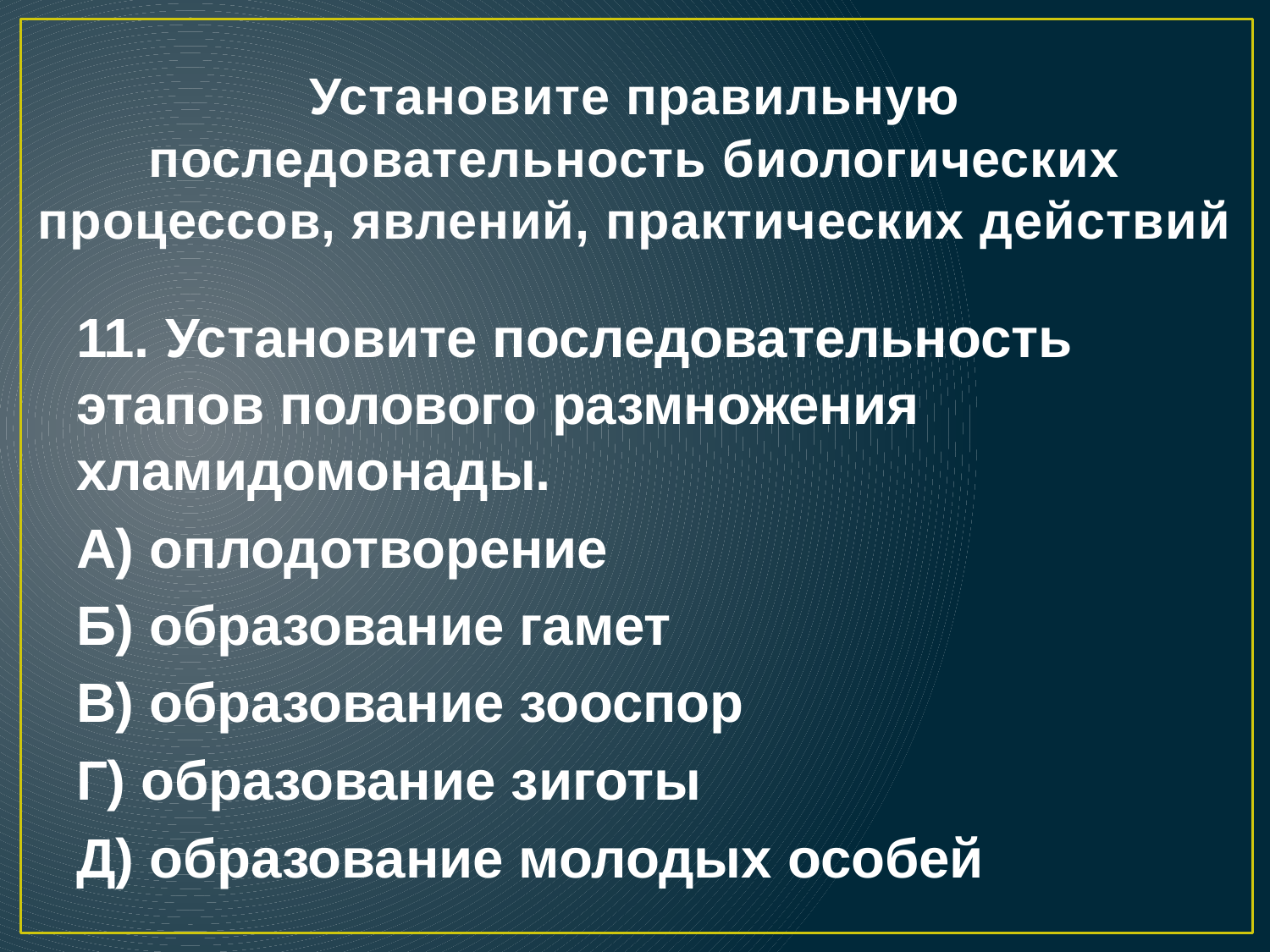

# Установите правильную последовательность биологических процессов, явлений, практических действий
11. Установите последовательность этапов полового размножения хламидомонады.
А) оплодотворение
Б) образование гамет
В) образование зооспор
Г) образование зиготы
Д) образование молодых особей